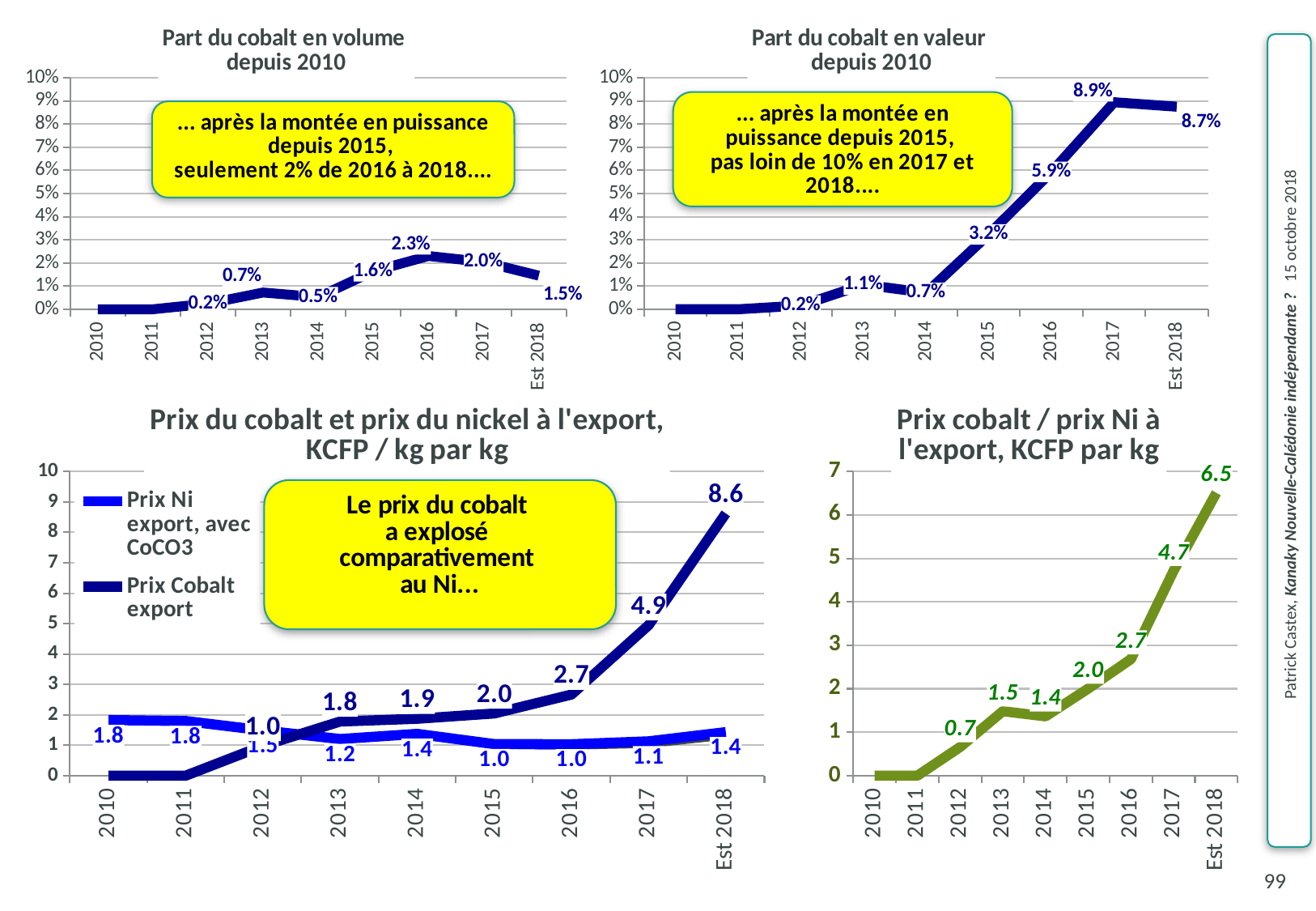

### Chart: Part du cobalt en volume
depuis 2010

| Category | CoC04 / Total avec CoC03 |
|---|---|
| 2010 | 0.0 |
| 2011 | 0.0 |
| 2012 | 0.00242743357395408 |
| 2013 | 0.00720931212831498 |
| 2014 | 0.00522981453682846 |
| 2015 | 0.0164079246630708 |
| 2016 | 0.022993533931675 |
| 2017 | 0.0203848801553977 |
| Est 2018 | 0.0145157758590222 |

### Chart: Part du cobalt en valeur
depuis 2010

| Category | CoC03 / Total avec CoC03 |
|---|---|
| 2010 | 0.0 |
| 2011 | 0.0 |
| 2012 | 0.00159966795558884 |
| 2013 | 0.0106533463680096 |
| 2014 | 0.00712082761523748 |
| 2015 | 0.0323375131401323 |
| 2016 | 0.0593528178732125 |
| 2017 | 0.0894235142939181 |
| Est 2018 | 0.0874955658864428 |

### Chart: Prix du cobalt et prix du nickel à l'export, KCFP / kg par kg

| Category | Prix Ni export, hors CoCO3 | Prix Ni export, avec CoCO3 | Prix Cobalt export |
|---|---|---|---|
| 2010 | 1.828380992761283 | 1.828380992761283 | 0.0 |
| 2011 | 1.79591601239178 | 1.79591601239178 | 0.0 |
| 2012 | 1.489240024166537 | 1.488005307340097 | 0.980588895794479 |
| 2013 | 1.1997626020324 | 1.203939119399427 | 1.779085191024505 |
| 2014 | 1.371160686841958 | 1.373772165522884 | 1.870505101932798 |
| 2015 | 1.020725047384685 | 1.037528147818836 | 2.044809493114137 |
| 2016 | 0.994361942513851 | 1.032797488694701 | 2.665942583187005 |
| 2017 | 1.048534353550209 | 1.12803276005726 | 4.948405527725328 |
| Est 2018 | 1.324748326830423 | 1.430698337720156 | 8.6237044362884 |

### Chart: Prix cobalt / prix Ni à l'export, KCFP par kg

| Category | Co / Ni |
|---|---|
| 2010 | 0.0 |
| 2011 | 0.0 |
| 2012 | 0.65844919548363 |
| 2013 | 1.482864350006186 |
| 2014 | 1.364176438168545 |
| 2015 | 2.003291188311072 |
| 2016 | 2.681058545389642 |
| 2017 | 4.71935469827062 |
| Est 2018 | 6.509692642466941 |